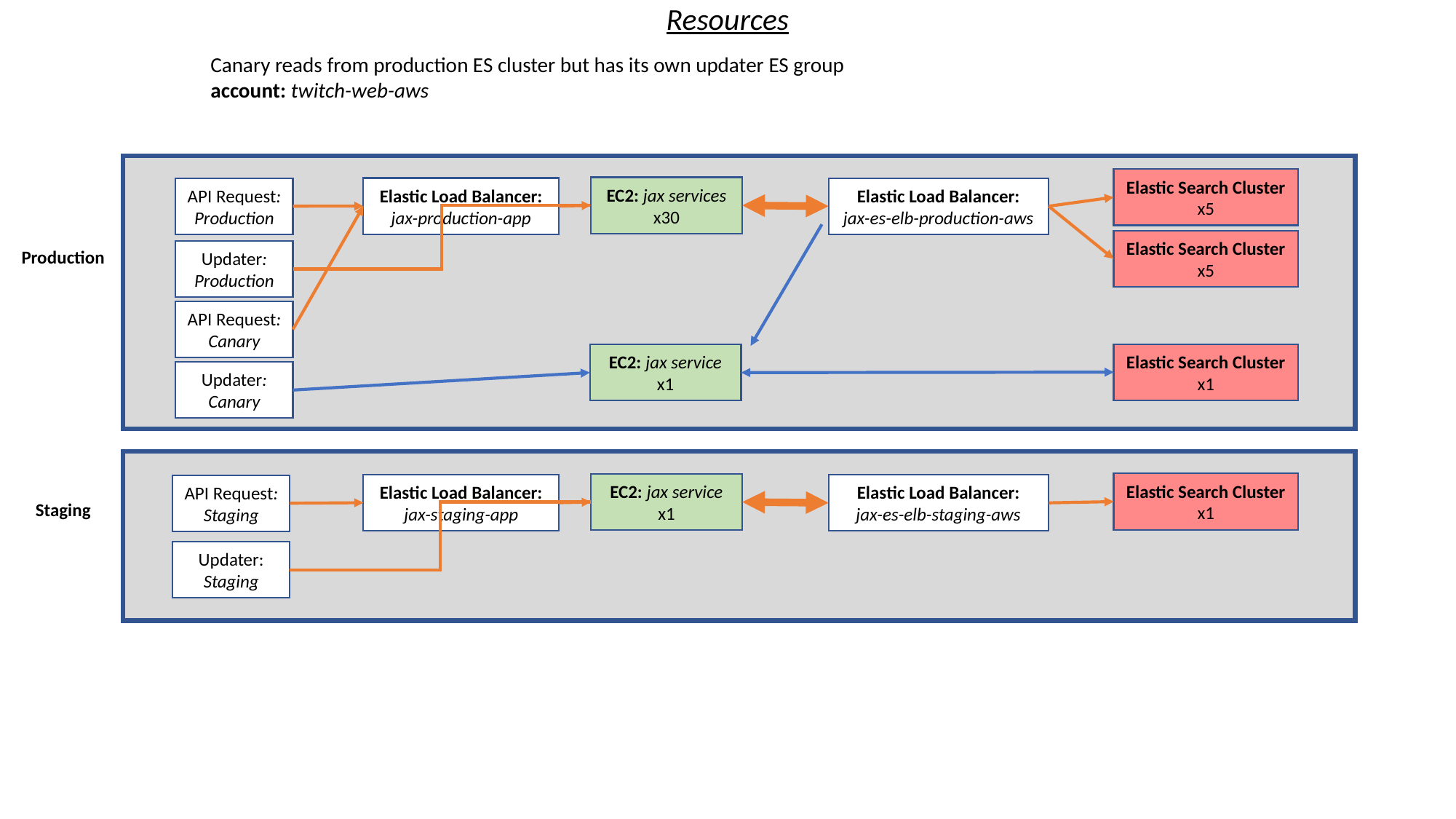

# Resources
Canary reads from production ES cluster but has its own updater ES group
account: twitch-web-aws

Elastic Search Cluster
x5
EC2: jax services
x30
Elastic Load Balancer:
jax-production-app
API Request:
Production
Elastic Load Balancer:
jax-es-elb-production-aws
Elastic Search Cluster
x5
Production
Updater:
Production
API Request:
Canary
Elastic Search Cluster
x1
EC2: jax service
x1
Updater:
Canary

Elastic Search Cluster
x1
EC2: jax service
x1
Elastic Load Balancer:
jax-staging-app
Elastic Load Balancer:
jax-es-elb-staging-aws
API Request:
Staging
Staging
Updater:
Staging